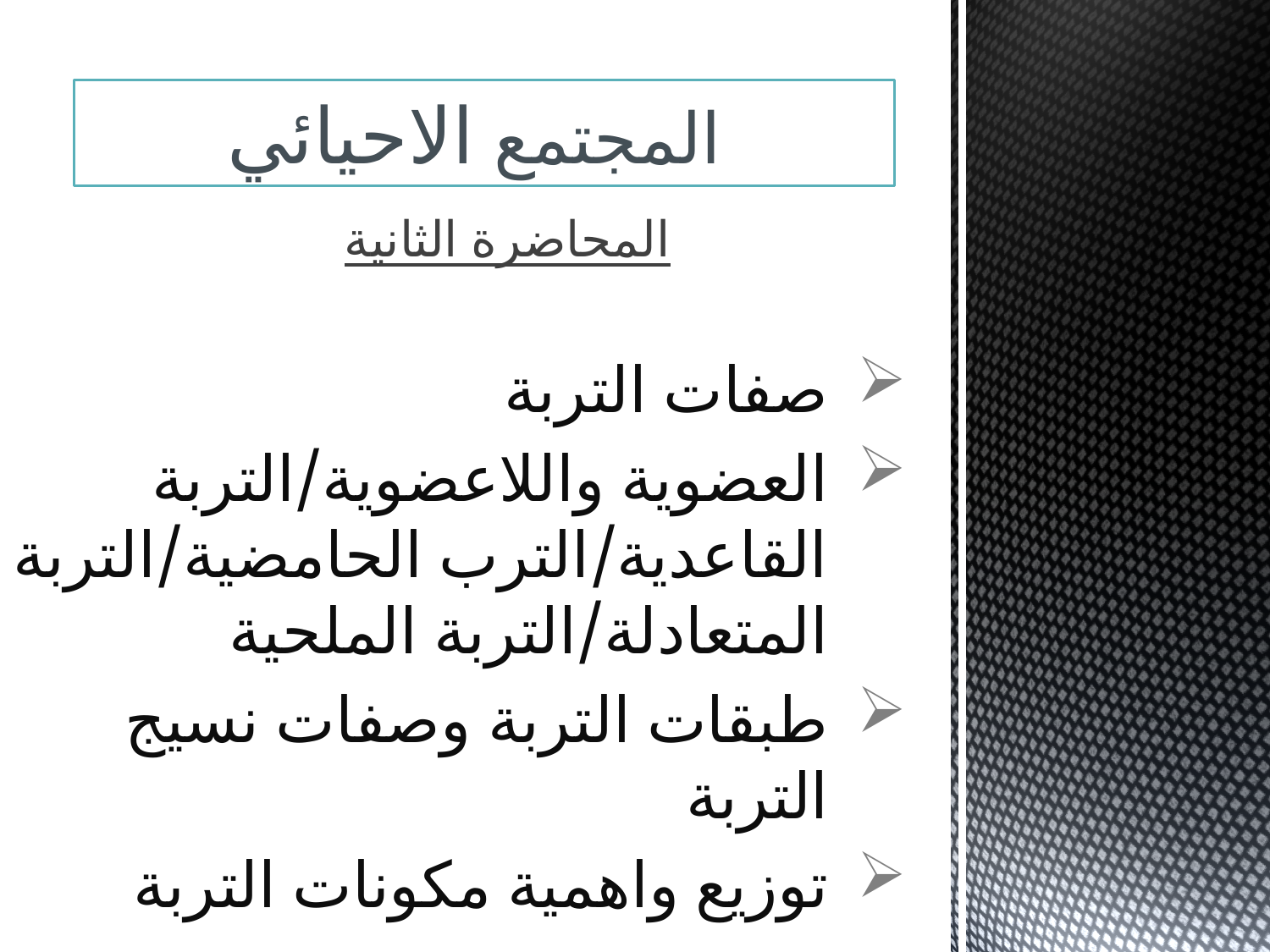

المجتمع الاحيائي
المحاضرة الثانية
صفات التربة
العضوية واللاعضوية/التربة القاعدية/الترب الحامضية/التربة المتعادلة/التربة الملحية
طبقات التربة وصفات نسيج التربة
توزيع واهمية مكونات التربة